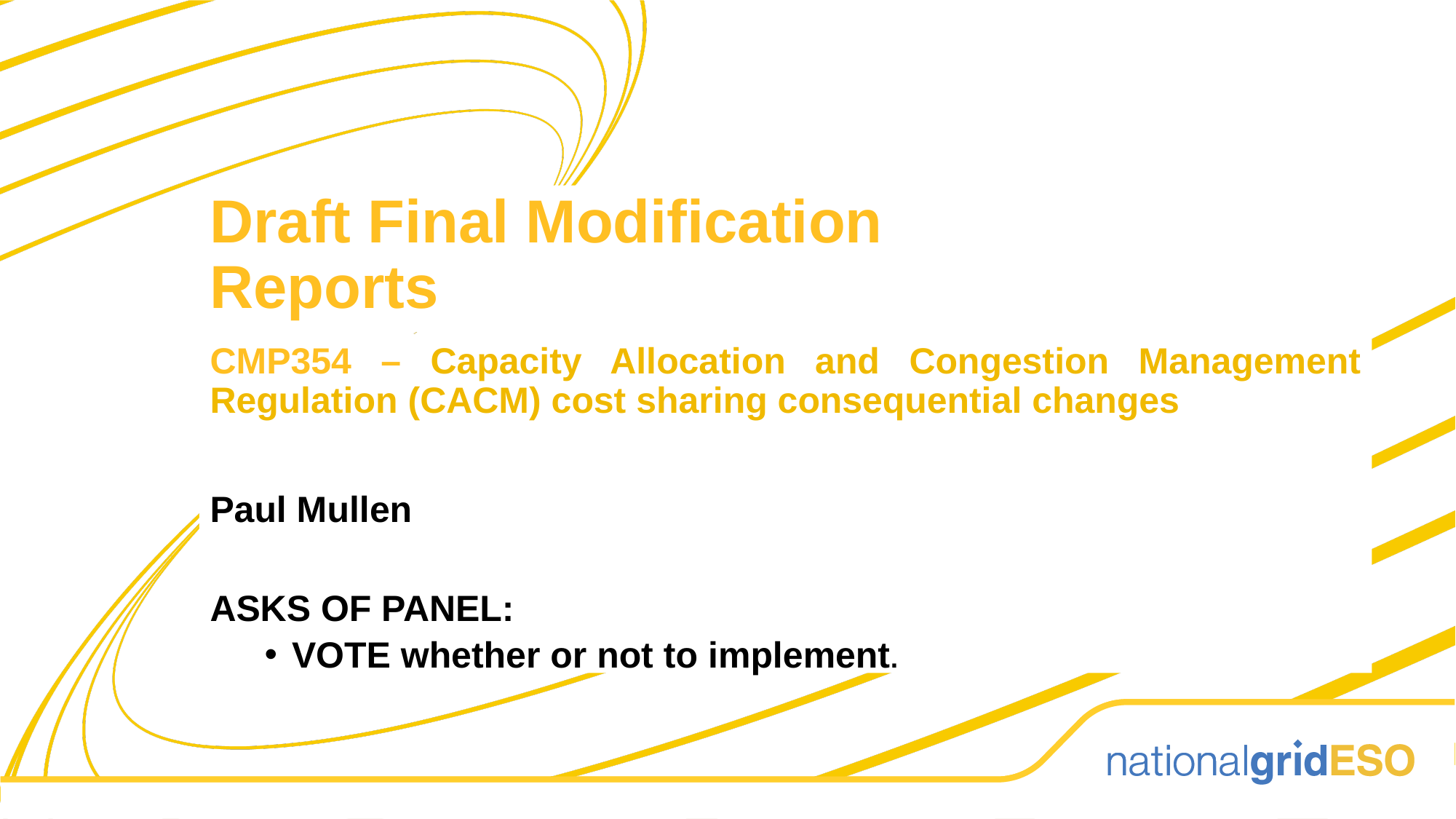

Draft Final Modification Reports
CMP354 – Capacity Allocation and Congestion Management Regulation (CACM) cost sharing consequential changes

Paul Mullen

ASKS OF PANEL:
VOTE whether or not to implement.